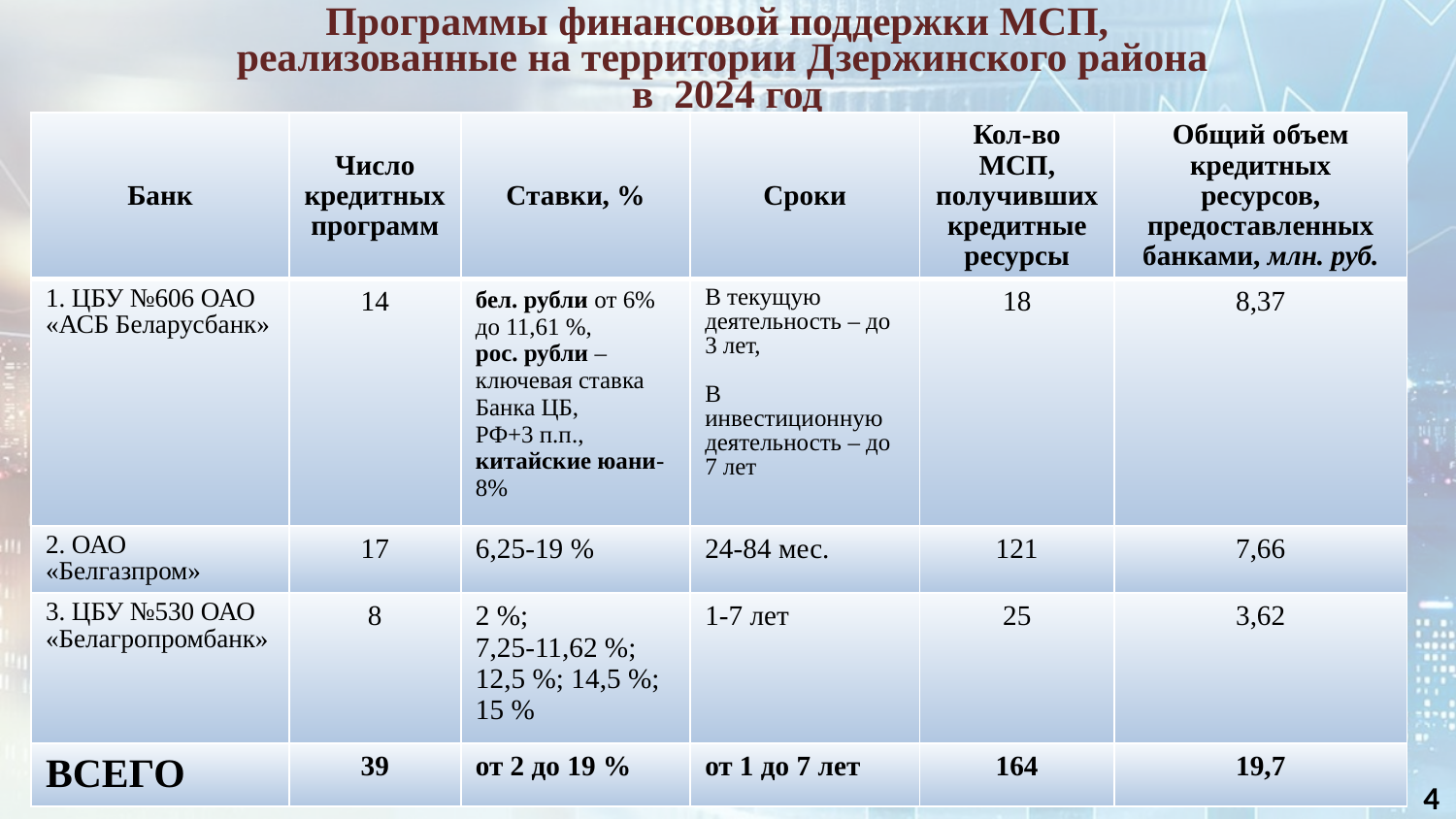

Программы финансовой поддержки МСП,
реализованные на территории Дзержинского района
 в  2024 год

| Банк | Число кредитных программ | Ставки, % | Сроки | Кол-во МСП, получивших кредитные ресурсы | Общий объем кредитных ресурсов, предоставленных банками, млн. руб. |
| --- | --- | --- | --- | --- | --- |
| 1. ЦБУ №606 ОАО «АСБ Беларусбанк» | 14 | бел. рубли от 6% до 11,61 %, рос. рубли – ключевая ставка Банка ЦБ, РФ+3 п.п., китайские юани-8% | В текущую деятельность – до 3 лет, В инвестиционную деятельность – до 7 лет | 18 | 8,37 |
| 2. ОАО «Белгазпром» | 17 | 6,25-19 % | 24-84 мес. | 121 | 7,66 |
| 3. ЦБУ №530 ОАО «Белагропромбанк» | 8 | 2 %; 7,25-11,62 %; 12,5 %; 14,5 %; 15 % | 1-7 лет | 25 | 3,62 |
| ВСЕГО | 39 | от 2 до 19 % | от 1 до 7 лет | 164 | 19,7 |

4